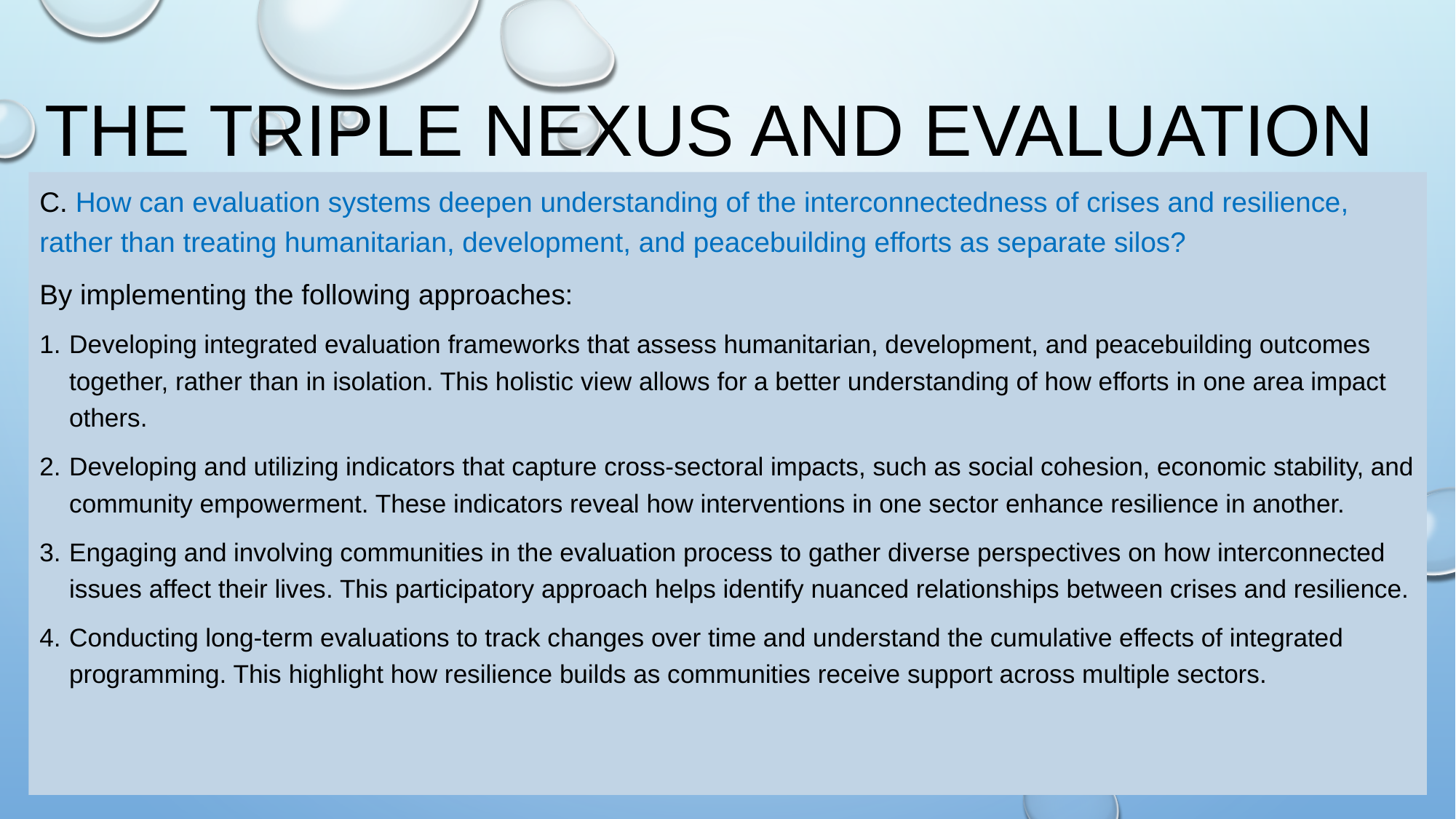

# The triple nexus and evaluation
C. How can evaluation systems deepen understanding of the interconnectedness of crises and resilience, rather than treating humanitarian, development, and peacebuilding efforts as separate silos?
By implementing the following approaches:
Developing integrated evaluation frameworks that assess humanitarian, development, and peacebuilding outcomes together, rather than in isolation. This holistic view allows for a better understanding of how efforts in one area impact others.
Developing and utilizing indicators that capture cross-sectoral impacts, such as social cohesion, economic stability, and community empowerment. These indicators reveal how interventions in one sector enhance resilience in another.
Engaging and involving communities in the evaluation process to gather diverse perspectives on how interconnected issues affect their lives. This participatory approach helps identify nuanced relationships between crises and resilience.
Conducting long-term evaluations to track changes over time and understand the cumulative effects of integrated programming. This highlight how resilience builds as communities receive support across multiple sectors.
11